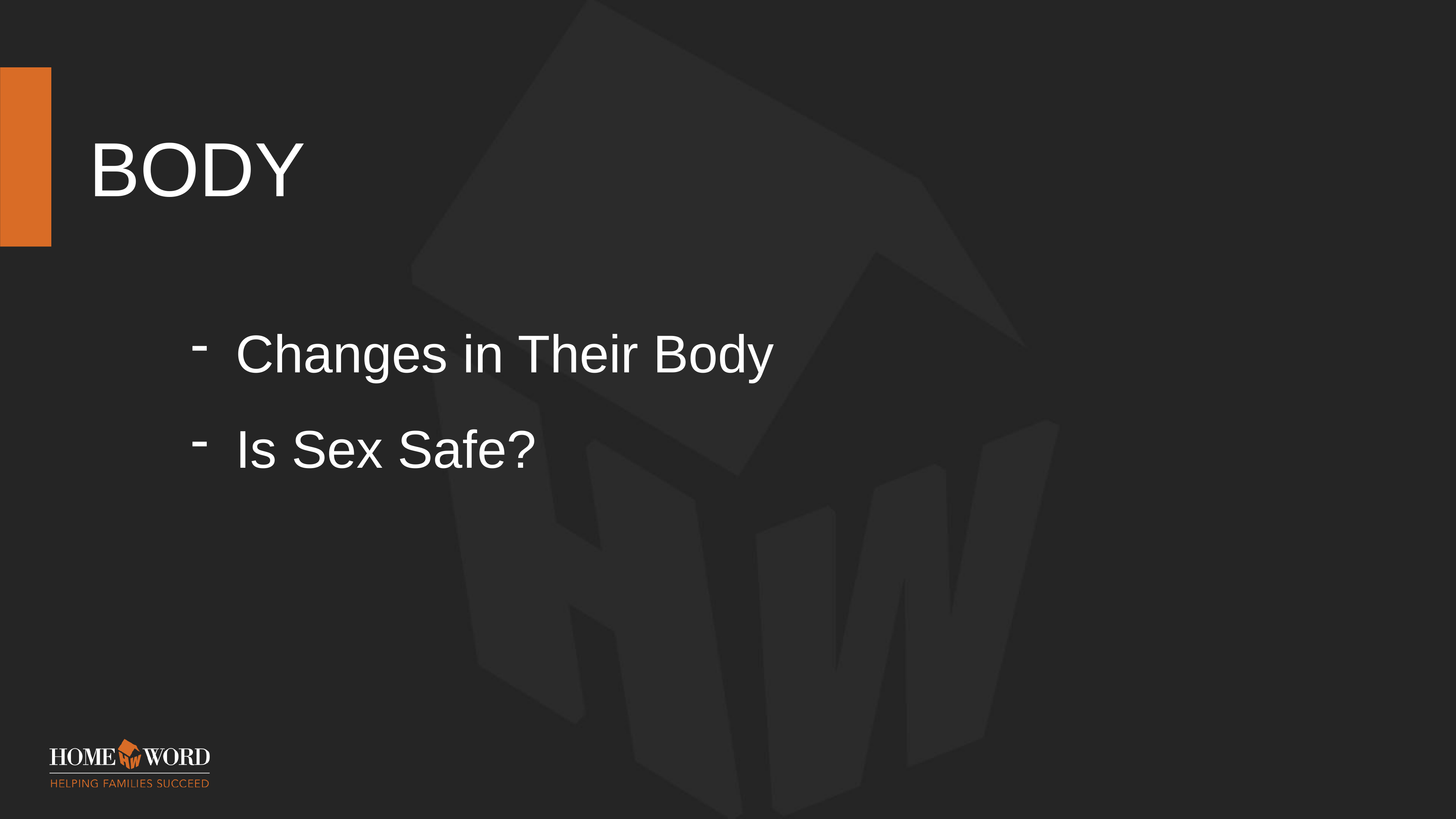

# BODY
Changes in Their Body
Is Sex Safe?